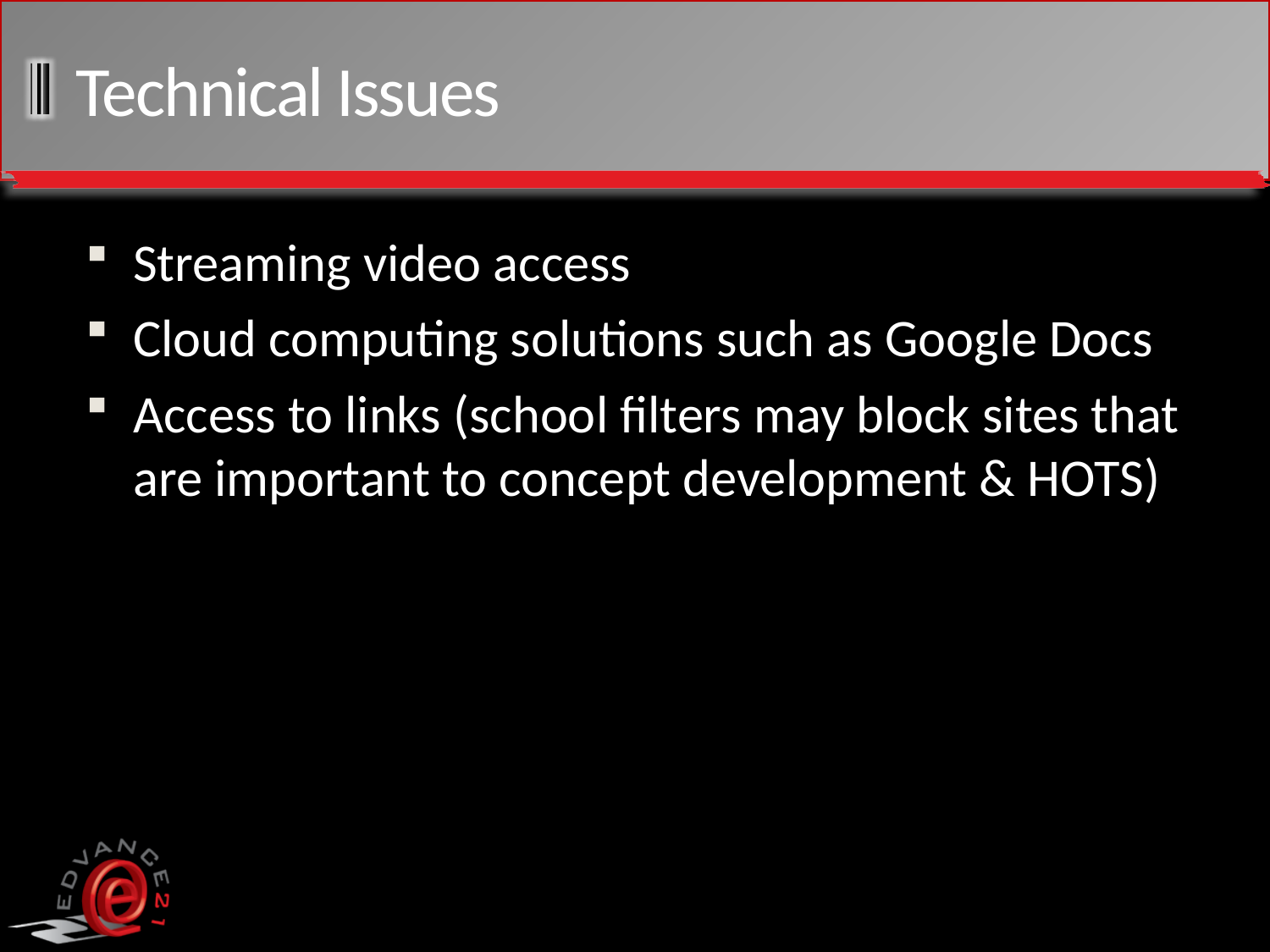

# Technical Issues
Streaming video access
Cloud computing solutions such as Google Docs
Access to links (school filters may block sites that are important to concept development & HOTS)